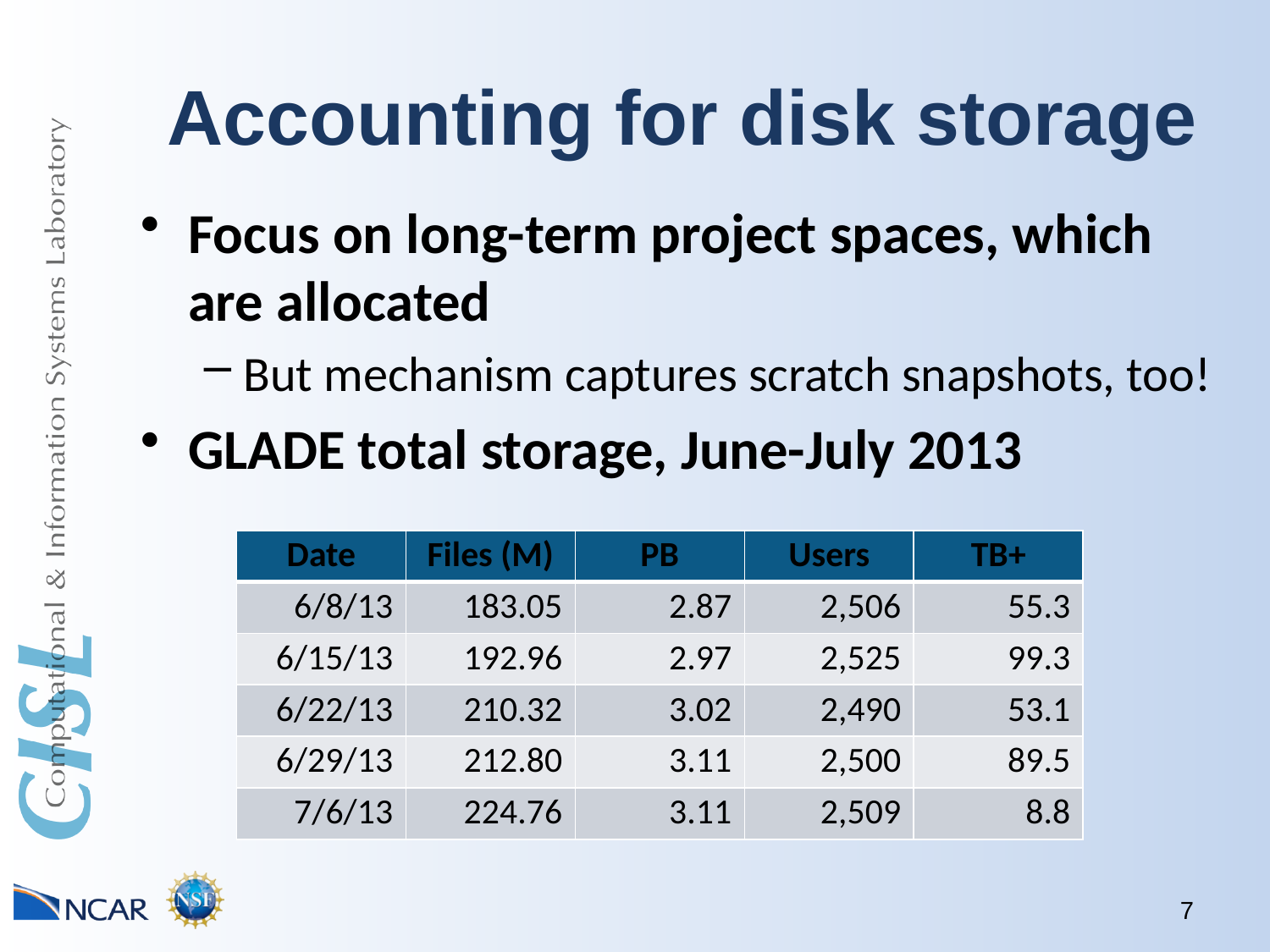

# Accounting for disk storage
Focus on long-term project spaces, which are allocated
But mechanism captures scratch snapshots, too!
GLADE total storage, June-July 2013

| Date | Files (M) | PB | Users | TB+ |
| --- | --- | --- | --- | --- |
| 6/8/13 | 183.05 | 2.87 | 2,506 | 55.3 |
| 6/15/13 | 192.96 | 2.97 | 2,525 | 99.3 |
| 6/22/13 | 210.32 | 3.02 | 2,490 | 53.1 |
| 6/29/13 | 212.80 | 3.11 | 2,500 | 89.5 |
| 7/6/13 | 224.76 | 3.11 | 2,509 | 8.8 |
7